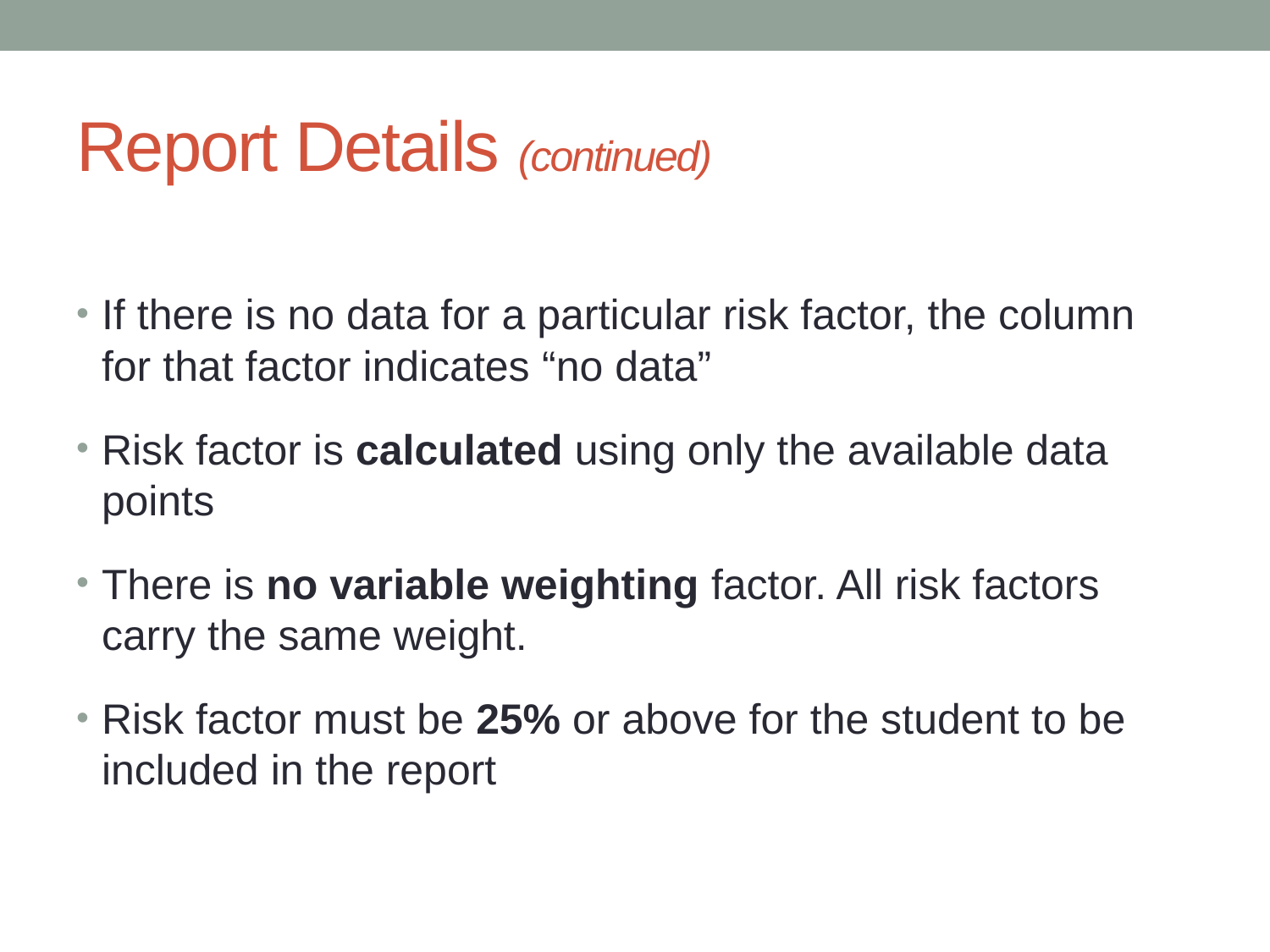

# Report Details (continued)

If there is no data for a particular risk factor, the column for that factor indicates “no data”

Risk factor is calculated using only the available data points

There is no variable weighting factor. All risk factors carry the same weight.

Risk factor must be 25% or above for the student to be included in the report